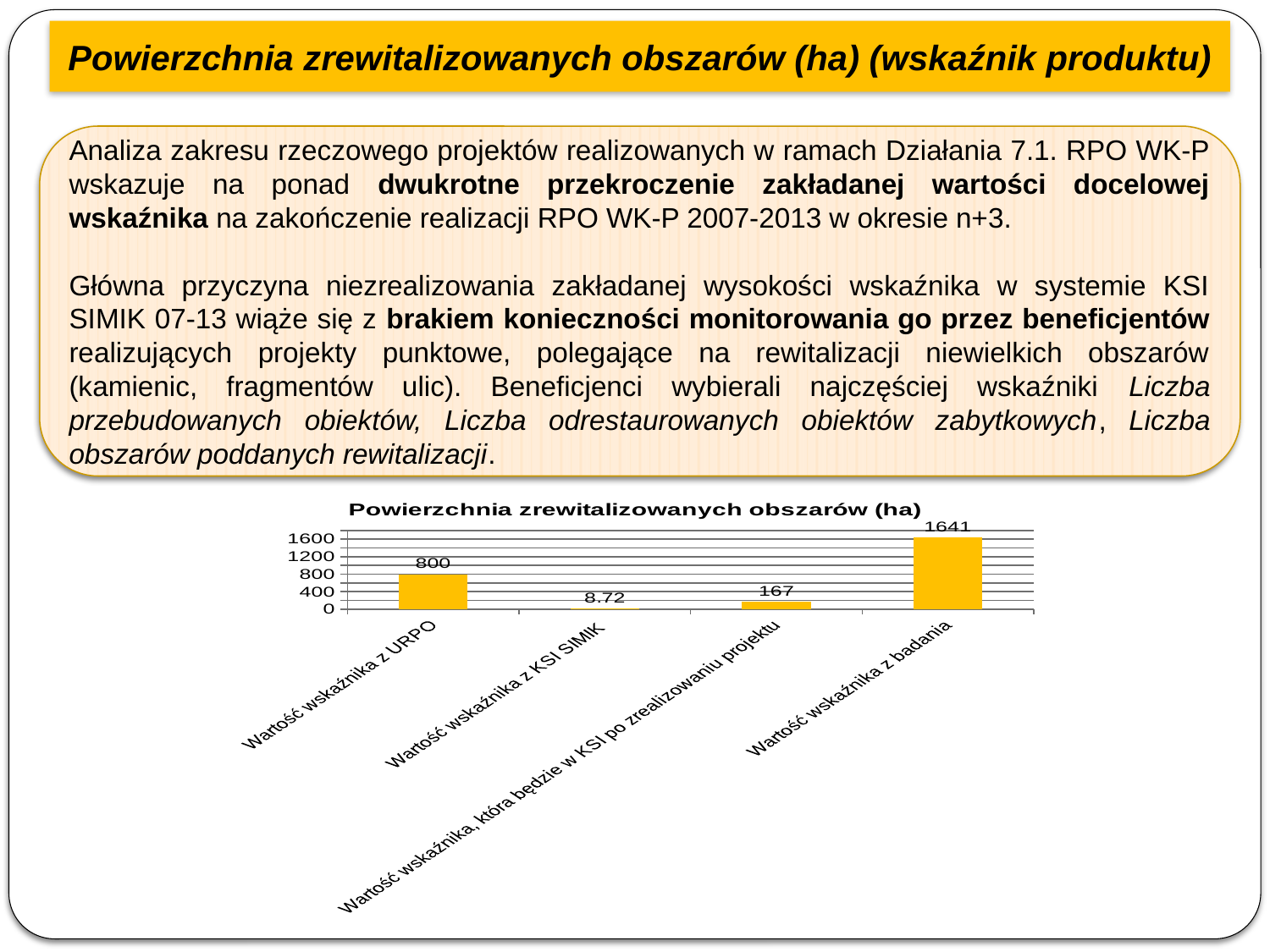

Powierzchnia zrewitalizowanych obszarów (ha) (wskaźnik produktu)
Analiza zakresu rzeczowego projektów realizowanych w ramach Działania 7.1. RPO WK-P wskazuje na ponad dwukrotne przekroczenie zakładanej wartości docelowej wskaźnika na zakończenie realizacji RPO WK-P 2007-2013 w okresie n+3.

Główna przyczyna niezrealizowania zakładanej wysokości wskaźnika w systemie KSI SIMIK 07-13 wiąże się z brakiem konieczności monitorowania go przez beneficjentów realizujących projekty punktowe, polegające na rewitalizacji niewielkich obszarów (kamienic, fragmentów ulic). Beneficjenci wybierali najczęściej wskaźniki Liczba przebudowanych obiektów, Liczba odrestaurowanych obiektów zabytkowych, Liczba obszarów poddanych rewitalizacji.

### Chart: Powierzchnia zrewitalizowanych obszarów (ha)

| Category | Powierzchnia zrewitalizowanych obszarów (ha |
|---|---|
| Wartość wskaźnika z URPO | 800.0 |
| Wartość wskaźnika z KSI SIMIK  | 8.719999999999999 |
| Wartość wskaźnika, która będzie w KSI po zrealizowaniu projektu | 167.0 |
| Wartość wskaźnika z badania | 1641.0 |